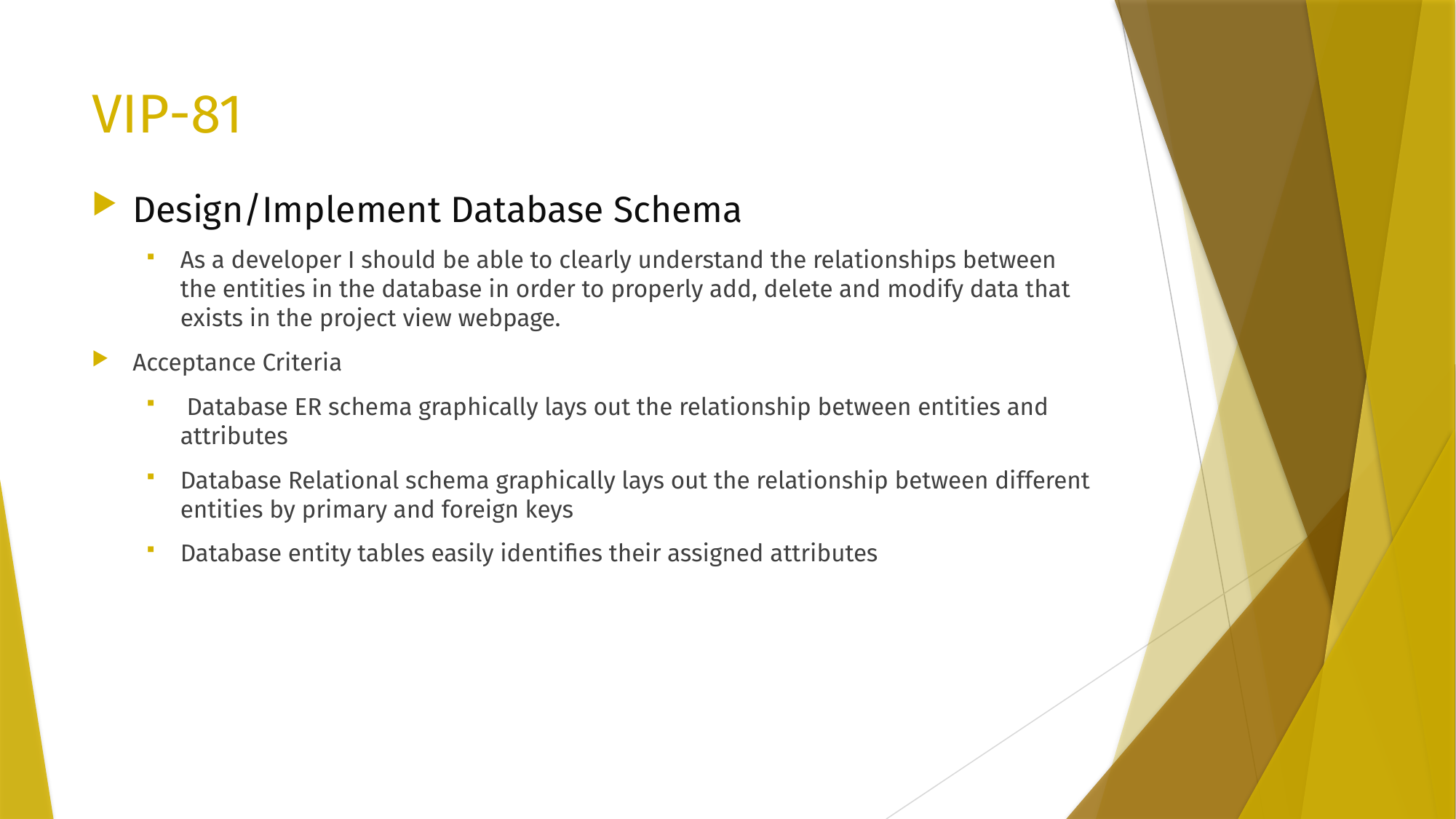

# VIP-81
Design/Implement Database Schema
As a developer I should be able to clearly understand the relationships between the entities in the database in order to properly add, delete and modify data that exists in the project view webpage.
Acceptance Criteria
 Database ER schema graphically lays out the relationship between entities and attributes
Database Relational schema graphically lays out the relationship between different entities by primary and foreign keys
Database entity tables easily identifies their assigned attributes